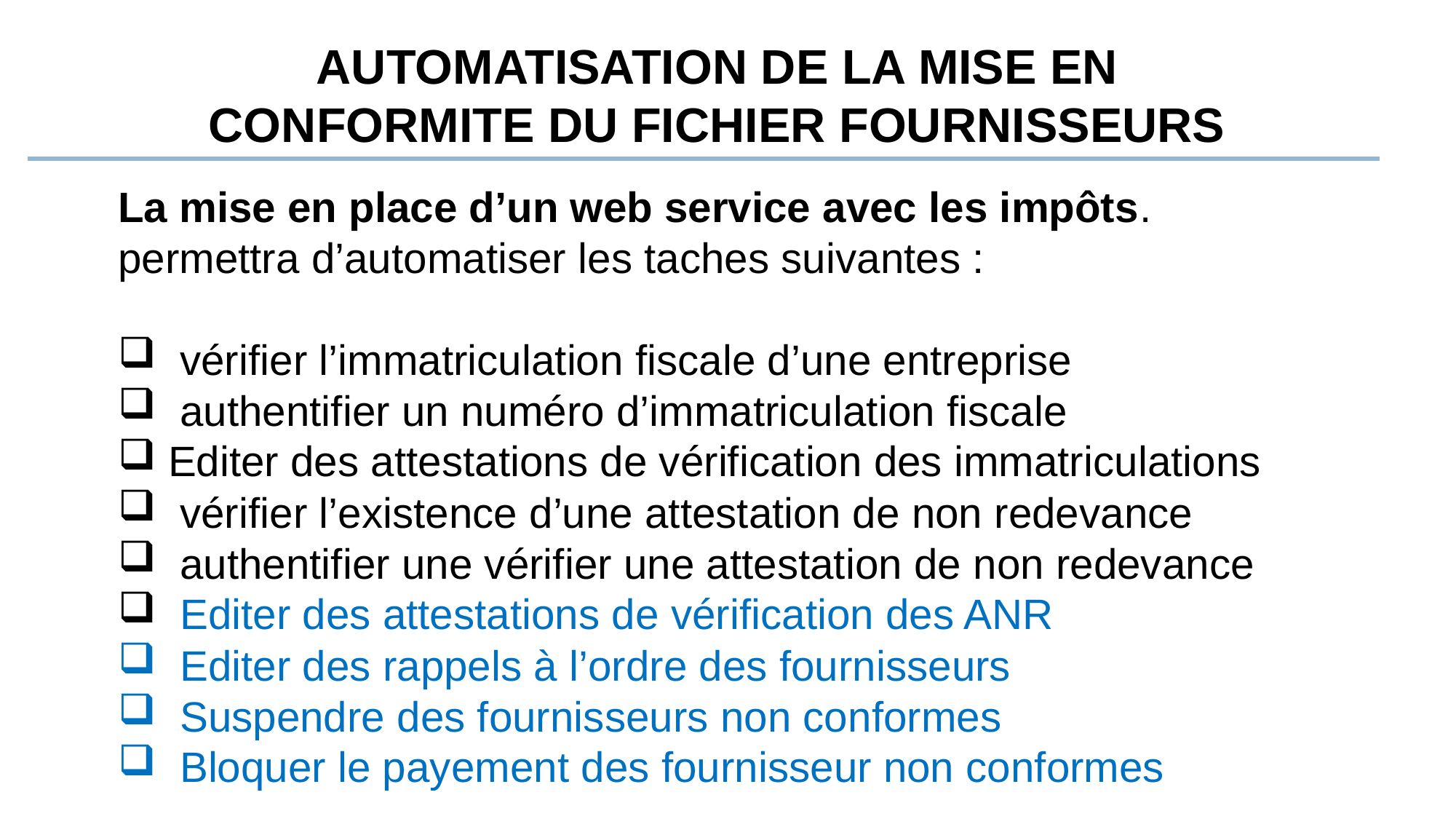

AUTOMATISATION DE LA MISE EN CONFORMITE DU FICHIER FOURNISSEURS
La mise en place d’un web service avec les impôts.
permettra d’automatiser les taches suivantes :

  vérifier l’immatriculation fiscale d’une entreprise
  authentifier un numéro d’immatriculation fiscale
 Editer des attestations de vérification des immatriculations
  vérifier l’existence d’une attestation de non redevance
  authentifier une vérifier une attestation de non redevance
  Editer des attestations de vérification des ANR
  Editer des rappels à l’ordre des fournisseurs
  Suspendre des fournisseurs non conformes
  Bloquer le payement des fournisseur non conformes